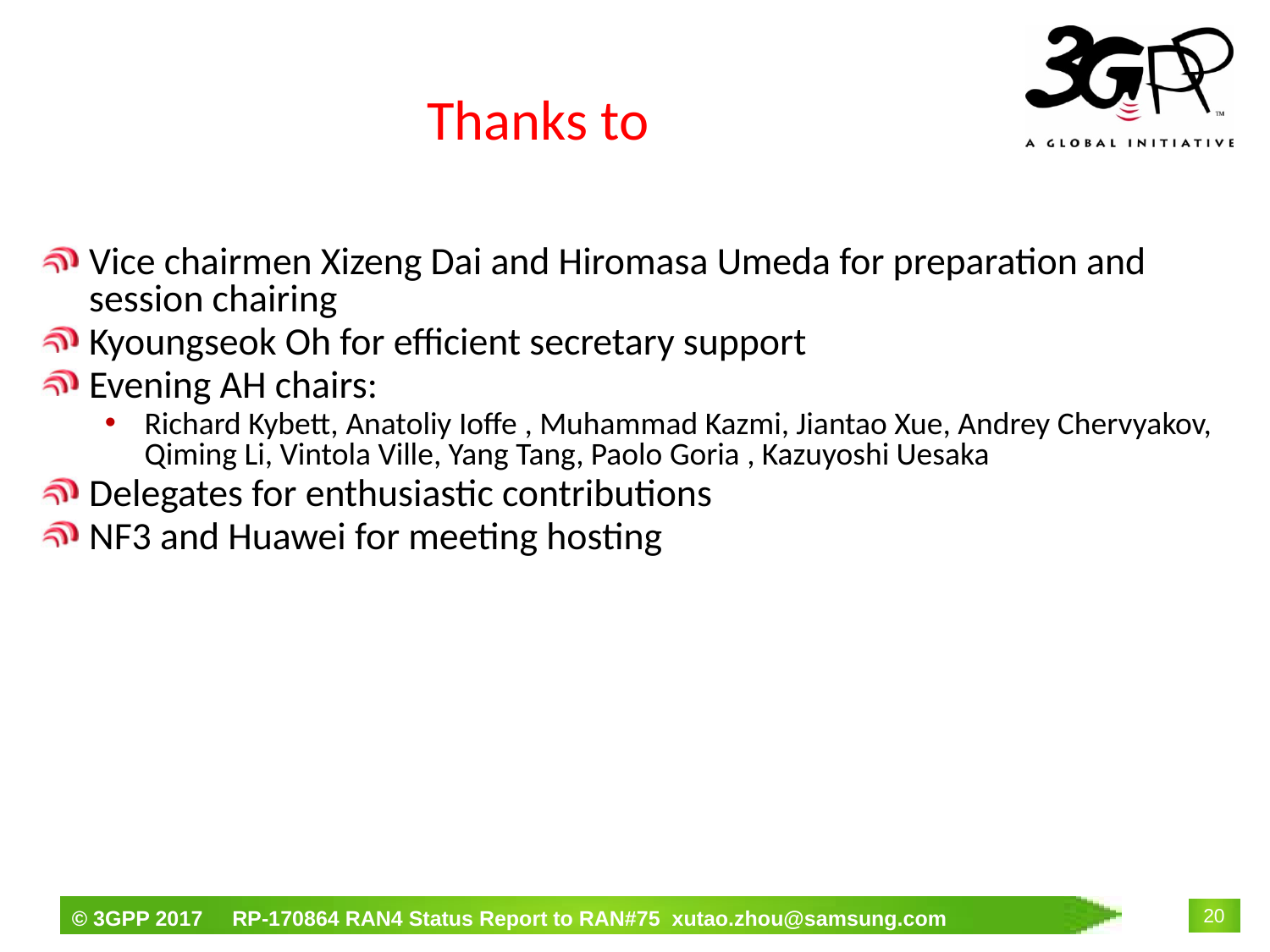

# Thanks to

Vice chairmen Xizeng Dai and Hiromasa Umeda for preparation and session chairing
Kyoungseok Oh for efficient secretary support
Evening AH chairs:
Richard Kybett, Anatoliy Ioffe , Muhammad Kazmi, Jiantao Xue, Andrey Chervyakov, Qiming Li, Vintola Ville, Yang Tang, Paolo Goria , Kazuyoshi Uesaka
Delegates for enthusiastic contributions
NF3 and Huawei for meeting hosting